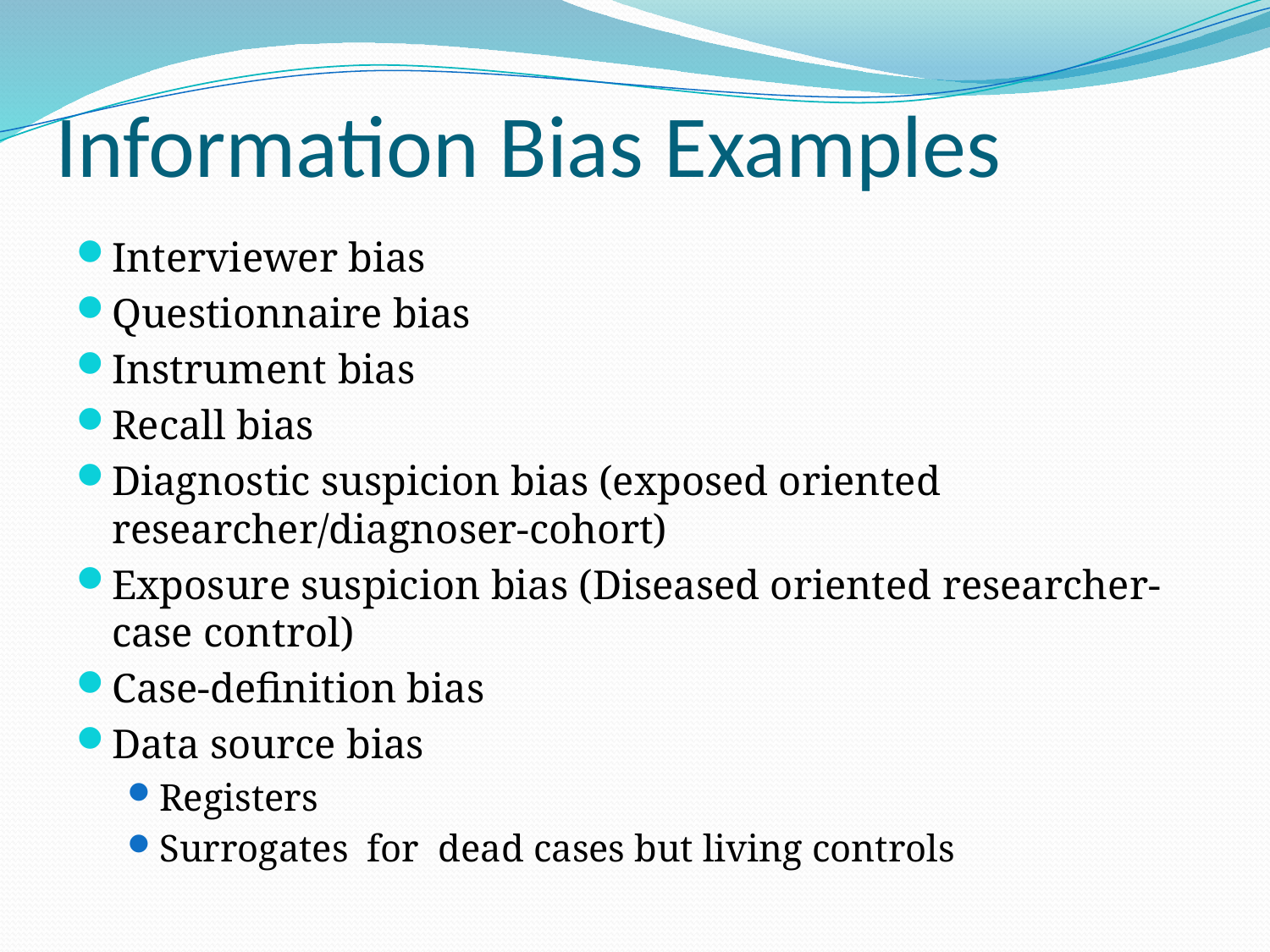

# Information Bias Examples
Interviewer bias
Questionnaire bias
Instrument bias
Recall bias
Diagnostic suspicion bias (exposed oriented researcher/diagnoser-cohort)
Exposure suspicion bias (Diseased oriented researcher-case control)
Case-definition bias
Data source bias
Registers
Surrogates  for  dead cases but living controls